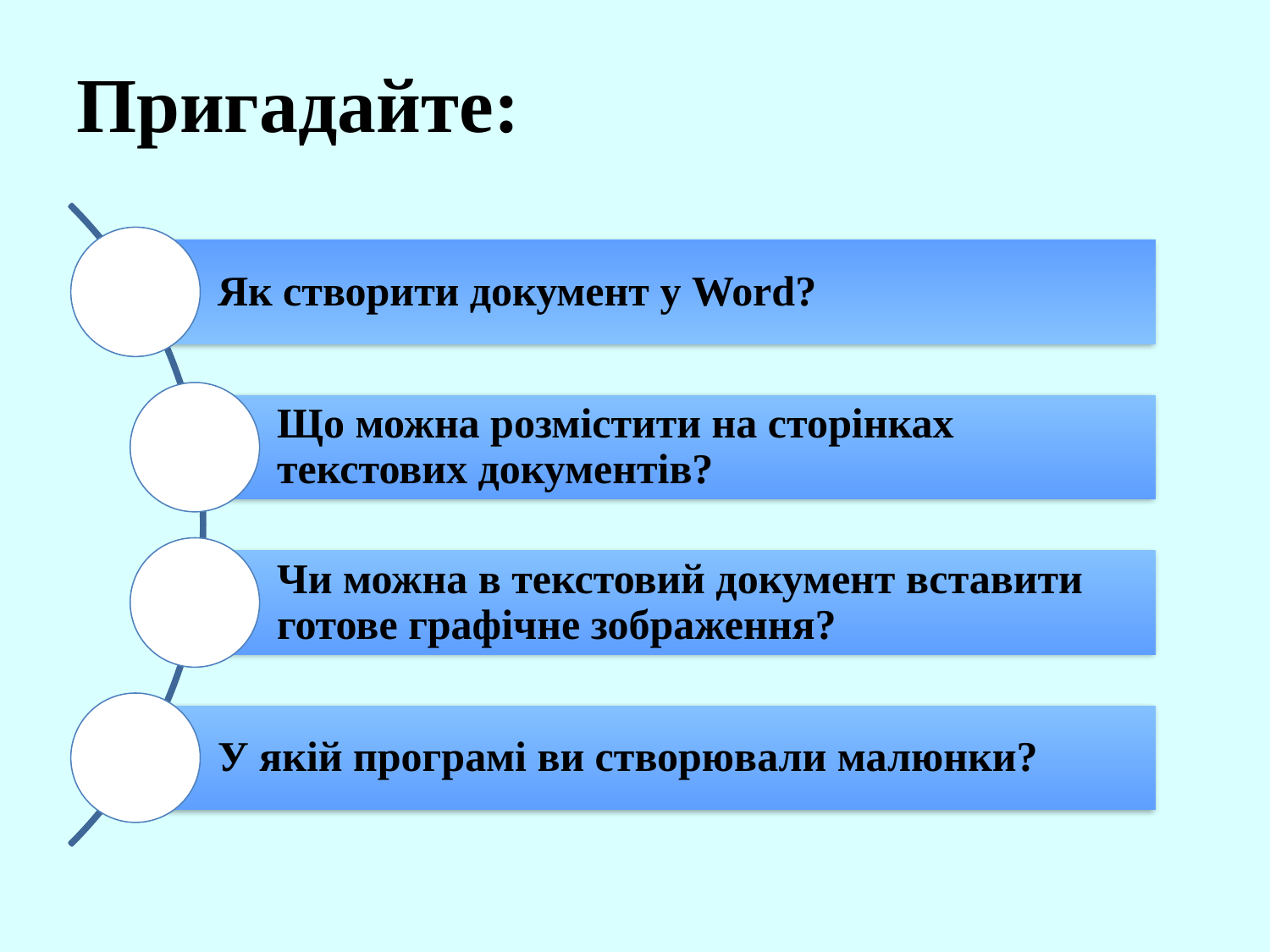

# Пригадайте:
Як створити документ у Word?
Що можна розмістити на сторінках текстових документів?
Чи можна в текстовий документ вставити готове графічне зображення?
У якій програмі ви створювали малюнки?